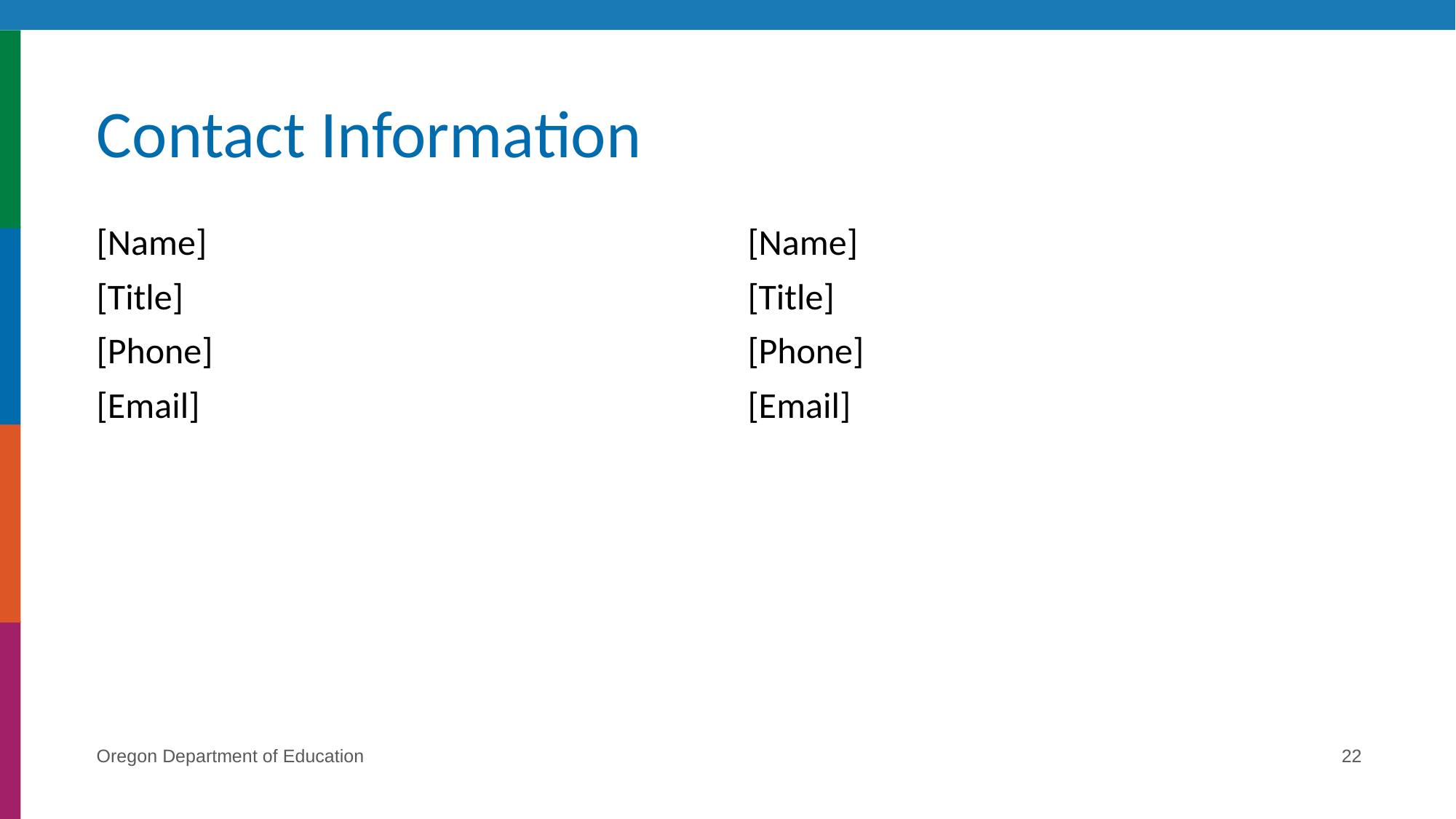

# Contact Information
[Name]
[Title]
[Phone]
[Email]
[Name]
[Title]
[Phone]
[Email]

Oregon Department of Education
22